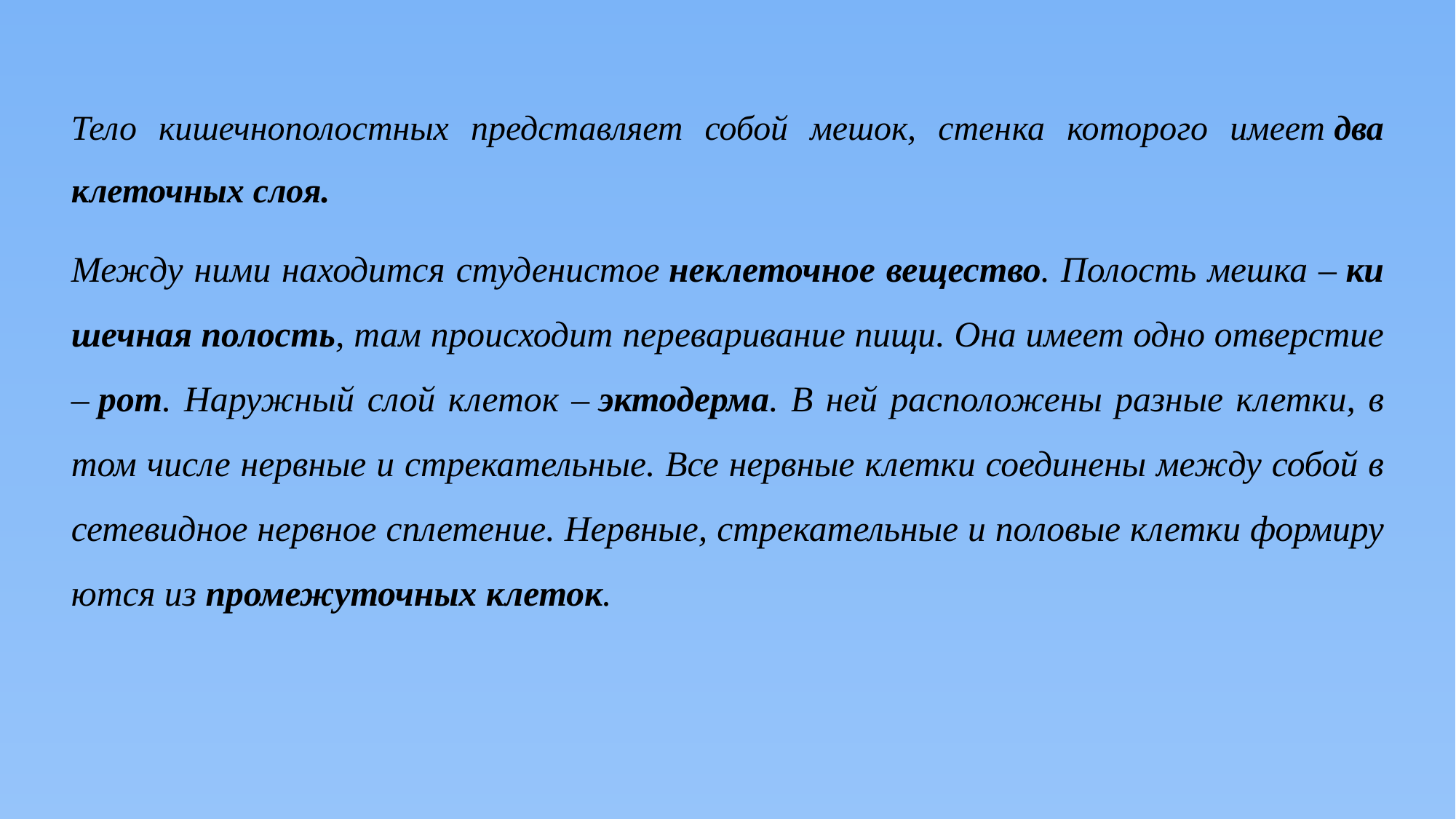

Тело ки­шеч­но­по­лост­ных пред­став­ля­ет собой мешок, стен­ка ко­то­ро­го имеет два клеточных слоя.
Между ними на­хо­дит­ся сту­де­ни­стое некле­точ­ное ве­ще­ство. По­лость мешка – ки­шеч­ная по­лость, там про­ис­хо­дит пе­ре­ва­ри­ва­ние пищи. Она имеет одно от­вер­стие – рот. На­руж­ный слой кле­ток – эк­то­дер­ма. В ней рас­по­ло­же­ны раз­ные клет­ки, в том числе нерв­ные и стре­ка­тель­ные. Все нерв­ные клет­ки со­еди­не­ны между собой в се­те­вид­ное нерв­ное спле­те­ние. Нерв­ные, стре­ка­тель­ные и по­ло­вые клет­ки фор­ми­ру­ют­ся из про­ме­жу­точ­ных кле­ток.